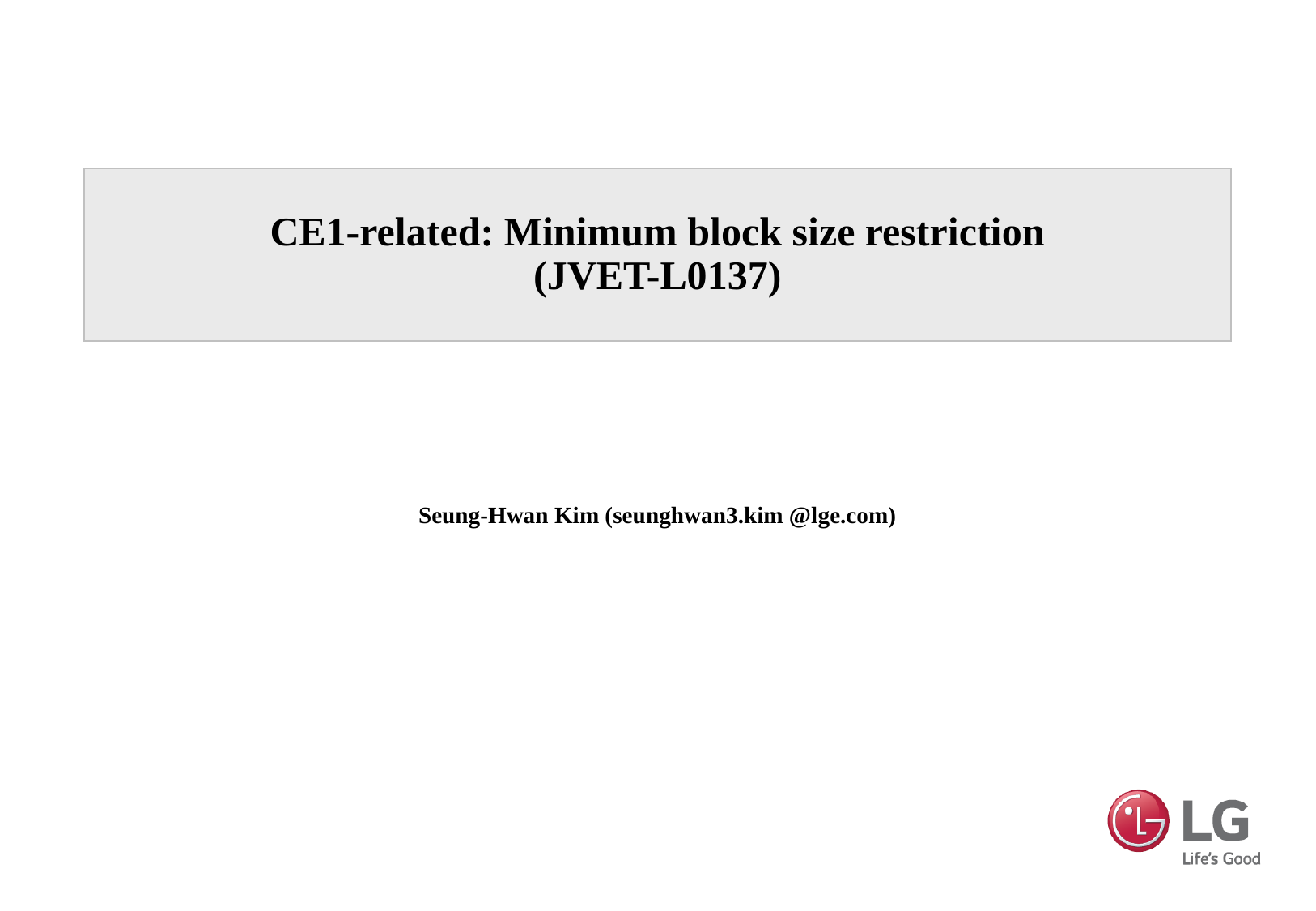

# CE1-related: Minimum block size restriction (JVET-L0137)
Seung-Hwan Kim (seunghwan3.kim @lge.com)